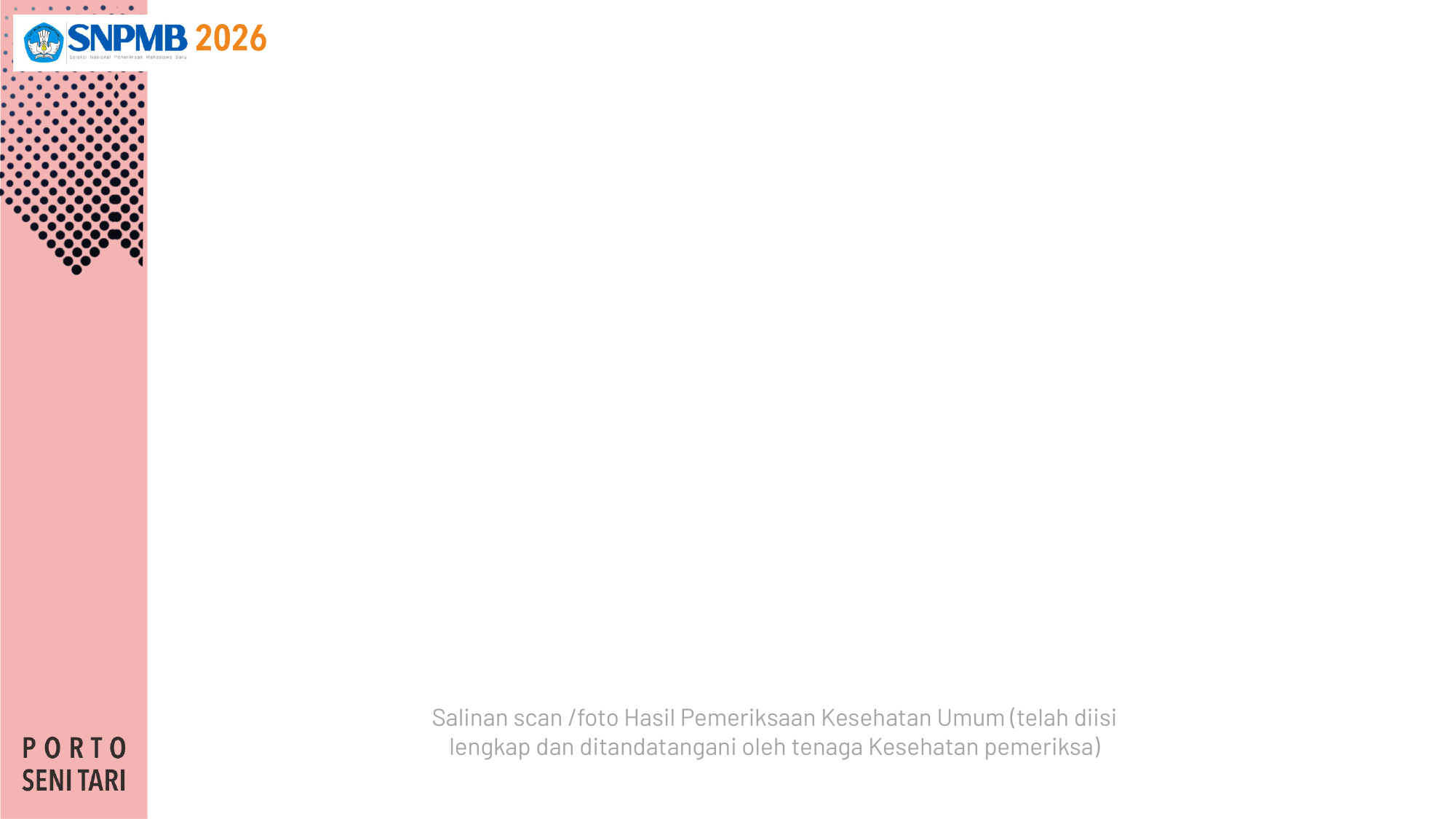

Salinan scan /foto Hasil Pemeriksaan Kesehatan Umum (telah diisi lengkap dan ditandatangani oleh tenaga Kesehatan pemeriksa)